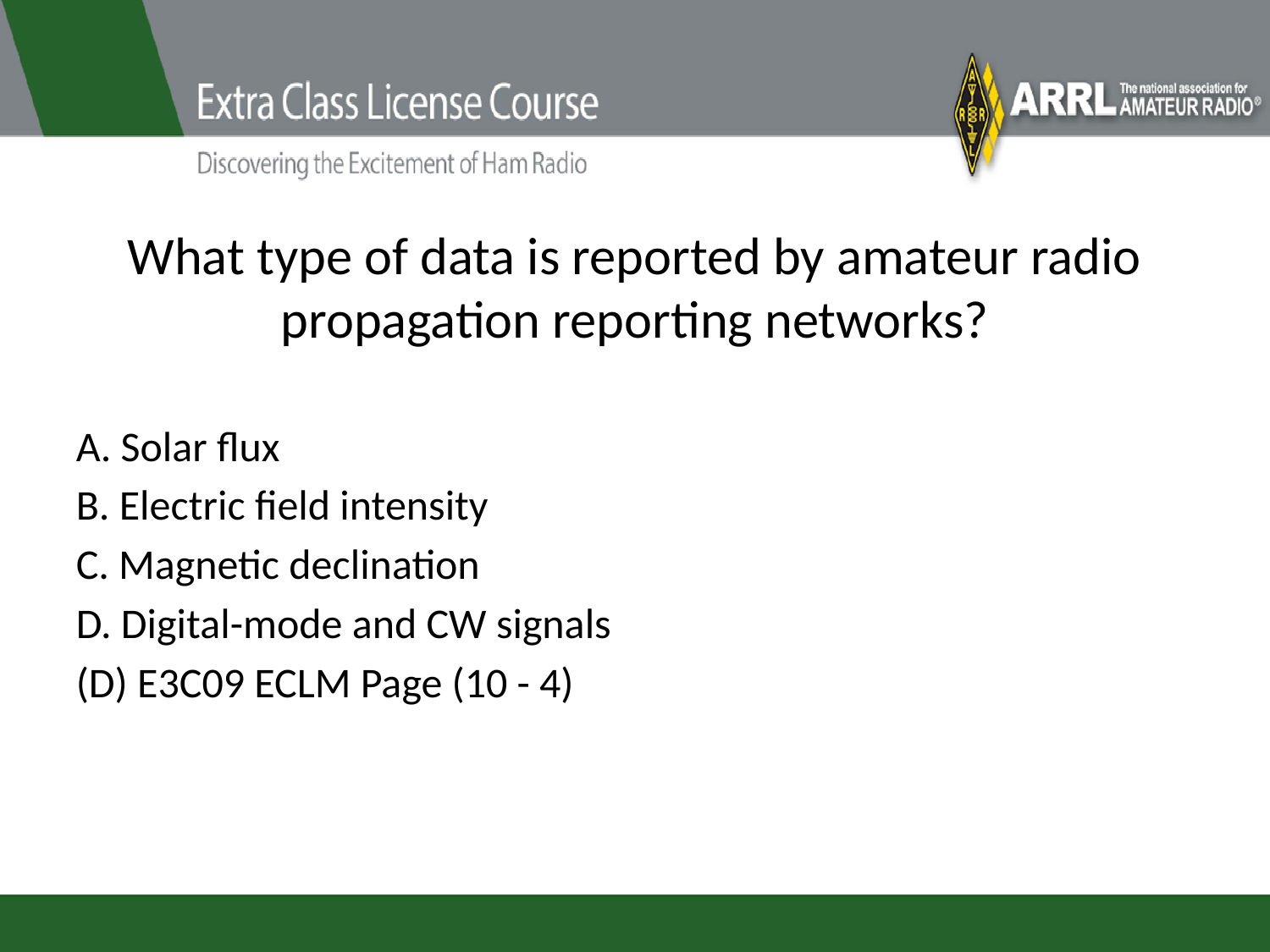

# What type of data is reported by amateur radio propagation reporting networks?
A. Solar flux
B. Electric field intensity
C. Magnetic declination
D. Digital-mode and CW signals
(D) E3C09 ECLM Page (10 - 4)